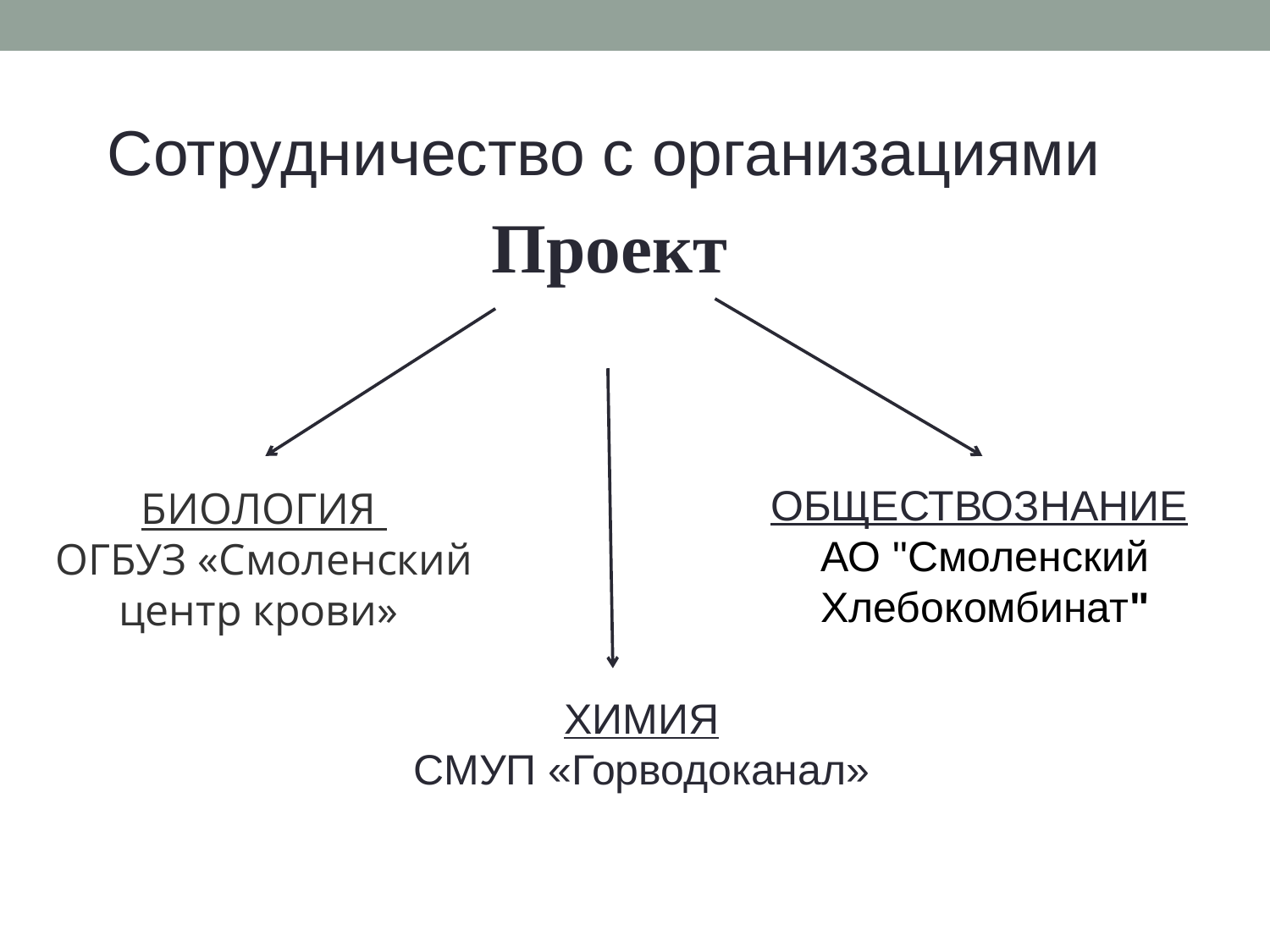

Сотрудничество с организациями
Проект
ОБЩЕСТВОЗНАНИЕ
АО "Смоленский Хлебокомбинат"
БИОЛОГИЯ
ОГБУЗ «Смоленский центр крови»
ХИМИЯ
СМУП «Горводоканал»